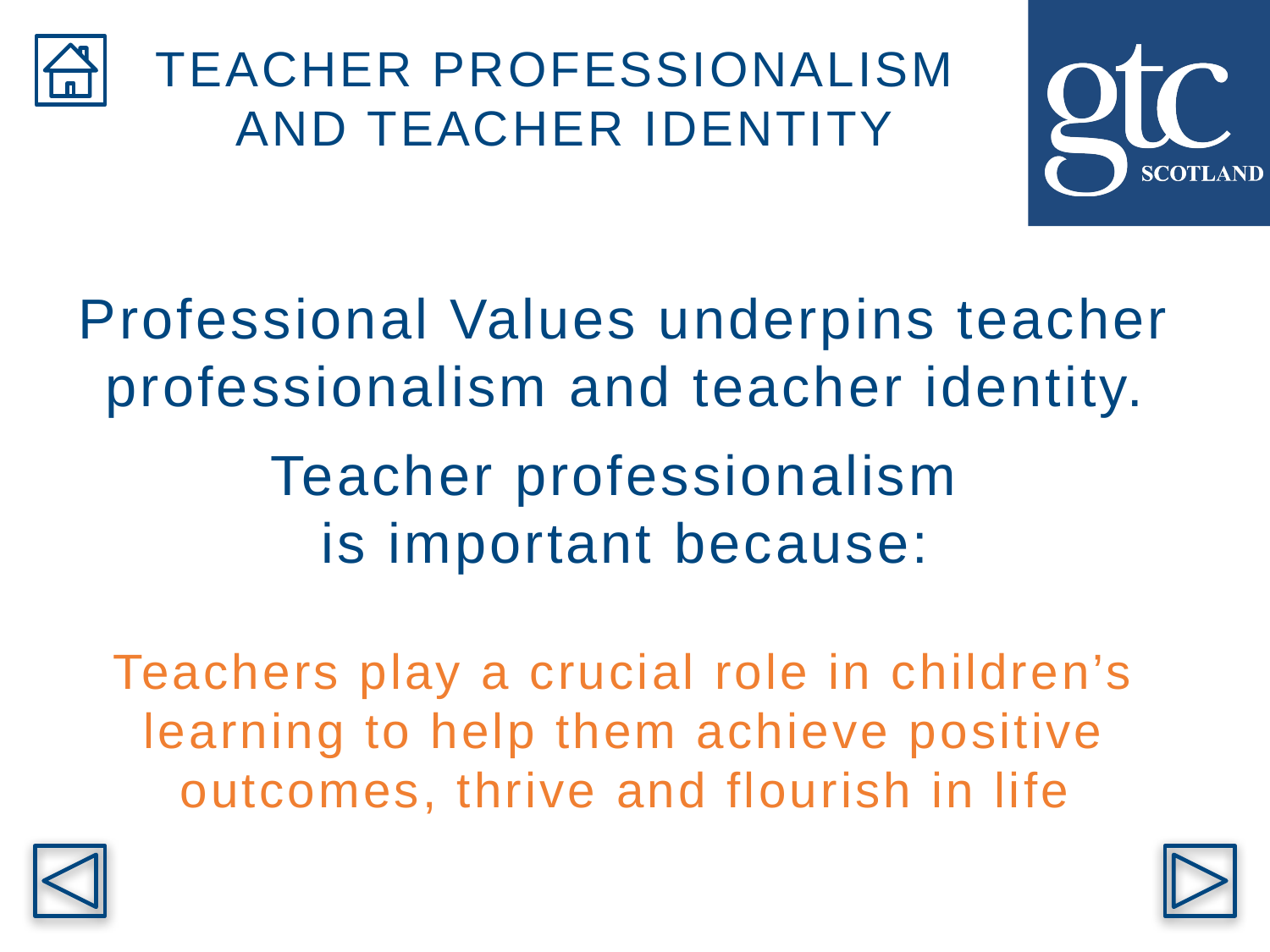

TEACHER PROFESSIONALISM
AND TEACHER IDENTITY

Professional Values underpins teacher professionalism and teacher identity.
Teacher professionalism
is important because:
Teachers play a crucial role in children’s learning to help them achieve positive outcomes, thrive and flourish in life